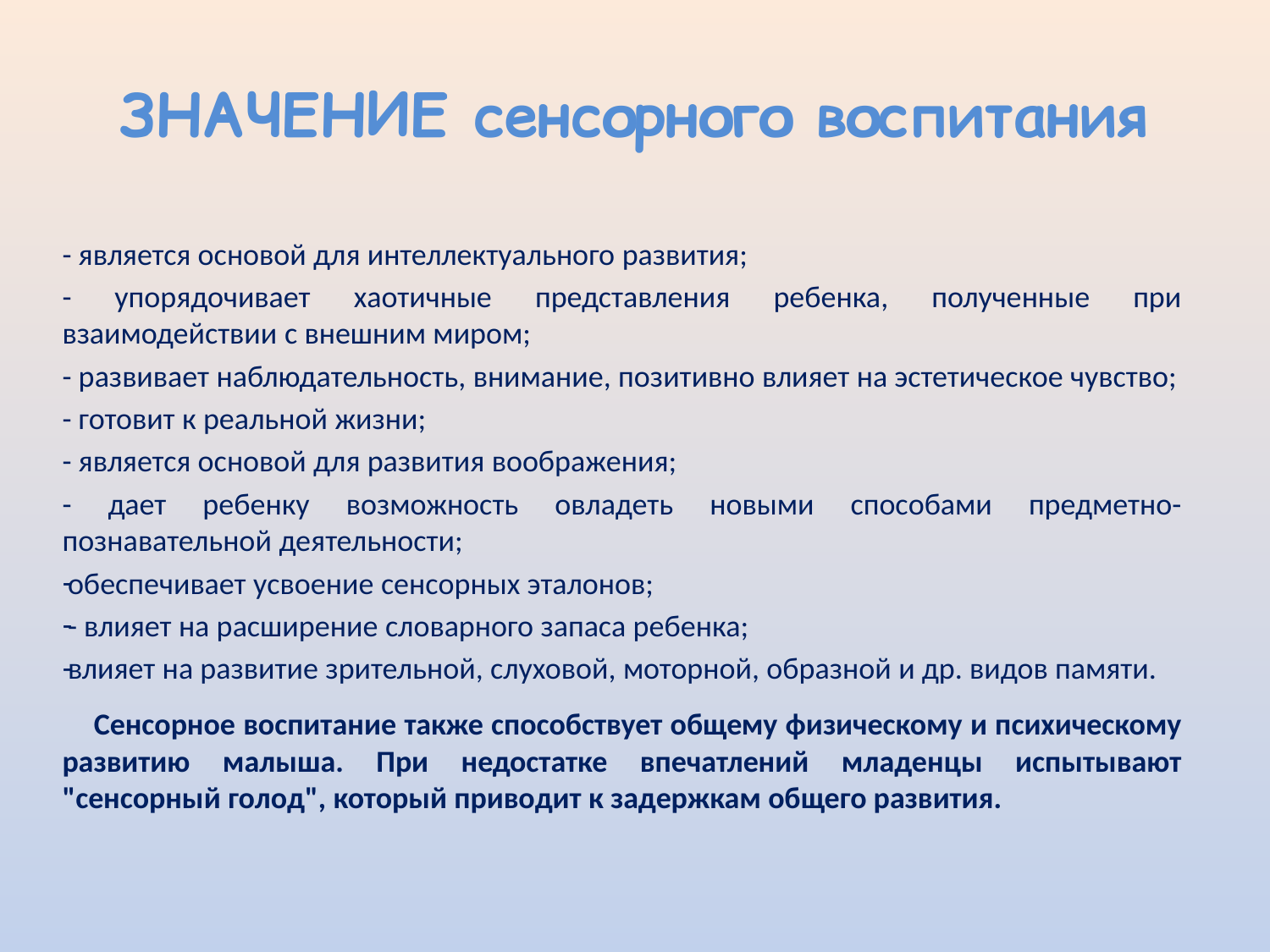

# ЗНАЧЕНИЕ сенсорного воспитания
- является основой для интеллектуального развития;
- упорядочивает хаотичные представления ребенка, полученные при взаимодействии с внешним миром;
- развивает наблюдательность, внимание, позитивно влияет на эстетическое чувство;
- готовит к реальной жизни;
- является основой для развития воображения;
- дает ребенку возможность овладеть новыми способами предметно-познавательной деятельности;
обеспечивает усвоение сенсорных эталонов;
- влияет на расширение словарного запаса ребенка;
влияет на развитие зрительной, слуховой, моторной, образной и др. видов памяти.

    Сенсорное воспитание также способствует общему физическому и психическому развитию малыша. При недостатке впечатлений младенцы испытывают "сенсорный голод", который приводит к задержкам общего развития.